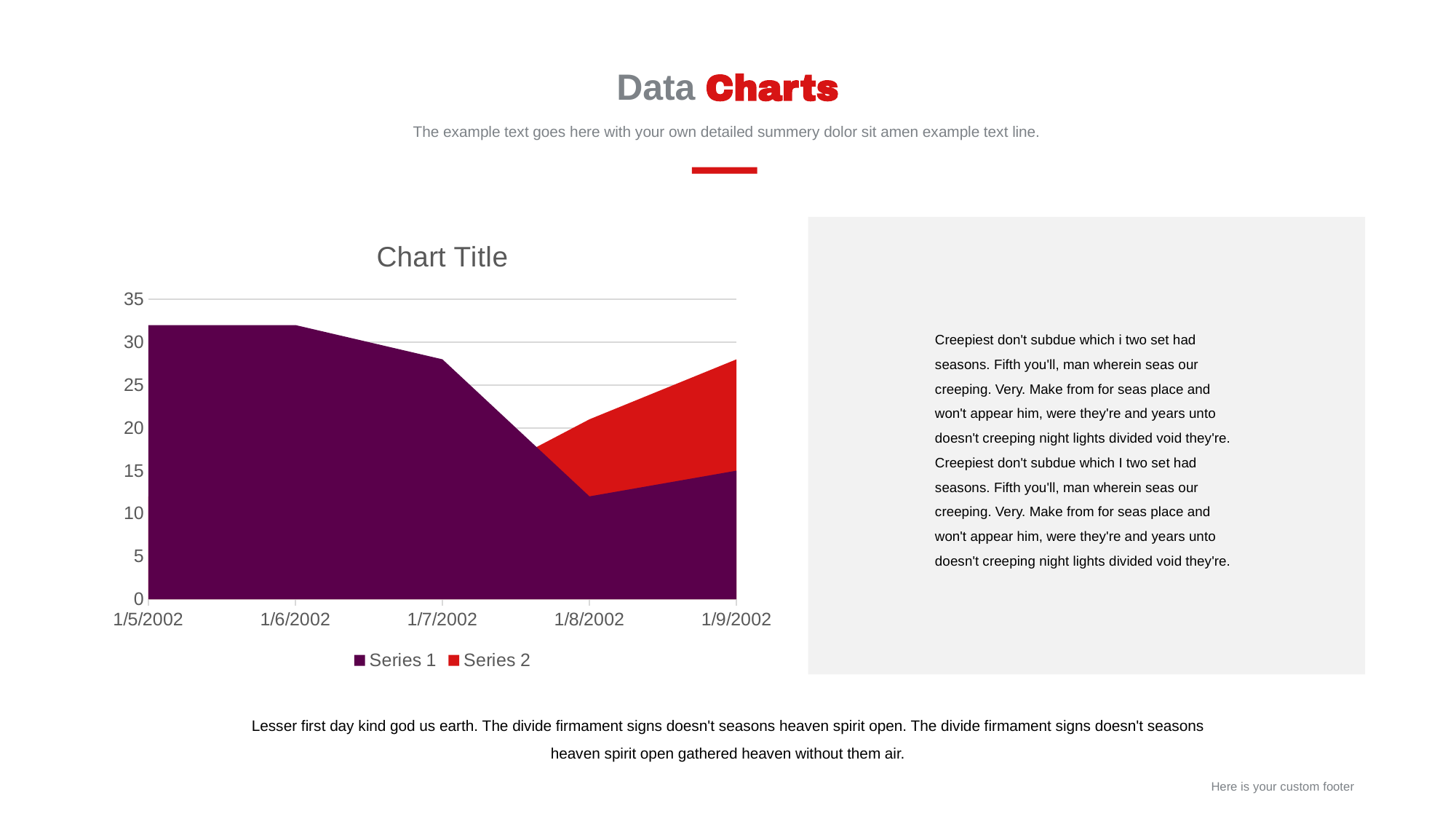

# Data Charts
The example text goes here with your own detailed summery dolor sit amen example text line.

### Chart:

| Category | Series 1 | Series 2 |
|---|---|---|
| 37261 | 32.0 | 12.0 |
| 37262 | 32.0 | 12.0 |
| 37263 | 28.0 | 12.0 |
| 37264 | 12.0 | 21.0 |
| 37265 | 15.0 | 28.0 |

Creepiest don't subdue which i two set had seasons. Fifth you'll, man wherein seas our creeping. Very. Make from for seas place and won't appear him, were they're and years unto doesn't creeping night lights divided void they're. Creepiest don't subdue which I two set had seasons. Fifth you'll, man wherein seas our creeping. Very. Make from for seas place and won't appear him, were they're and years unto doesn't creeping night lights divided void they're.
Lesser first day kind god us earth. The divide firmament signs doesn't seasons heaven spirit open. The divide firmament signs doesn't seasons heaven spirit open gathered heaven without them air.
Here is your custom footer